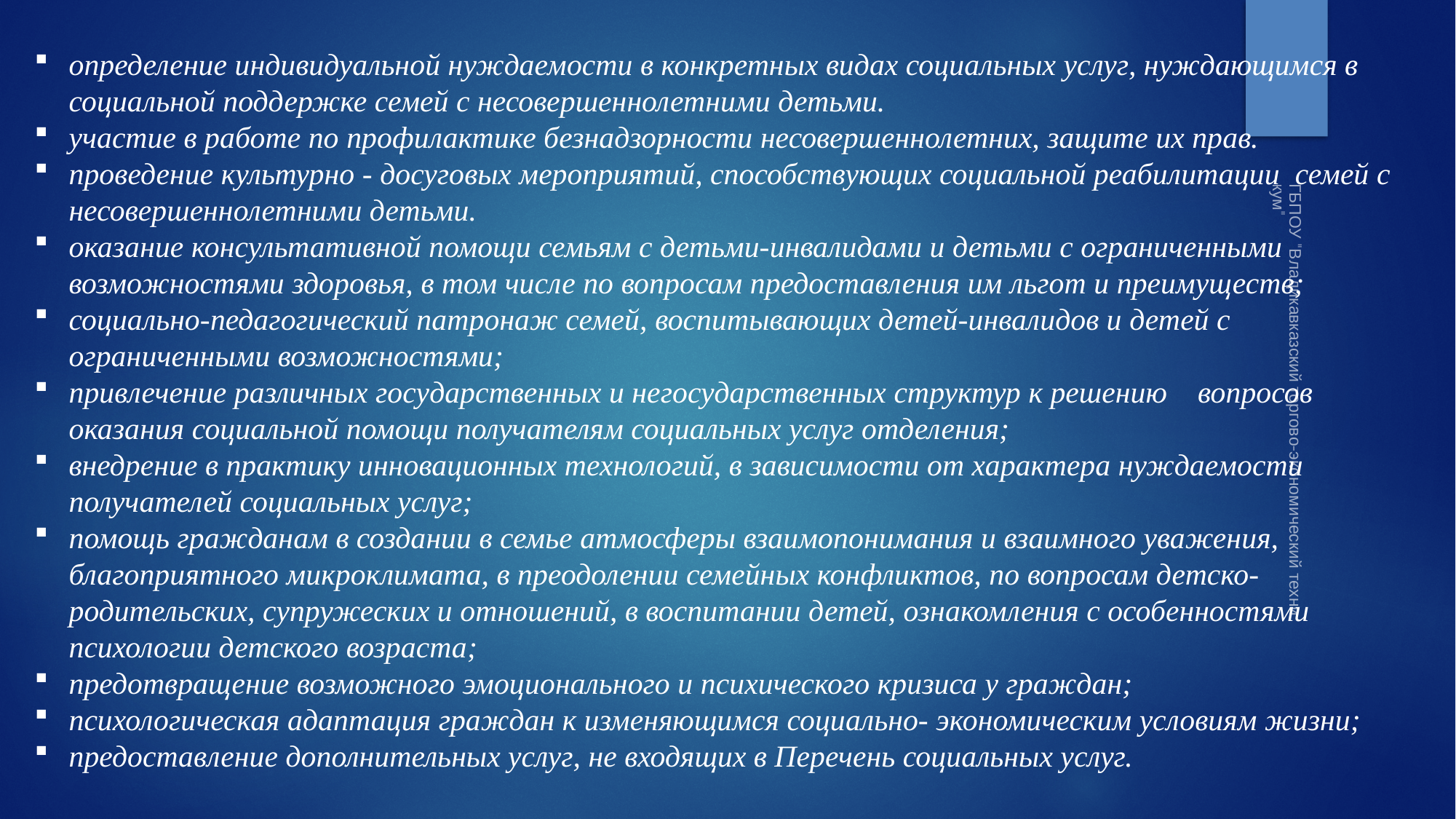

определение индивидуальной нуждаемости в конкретных видах социальных услуг, нуждающимся в социальной поддержке семей с несовершеннолетними детьми.
участие в работе по профилактике безнадзорности несовершеннолетних, защите их прав.
проведение культурно - досуговых мероприятий, способствующих социальной реабилитации  семей с несовершеннолетними детьми.
оказание консультативной помощи семьям с детьми-инвалидами и детьми с ограниченными возможностями здоровья, в том числе по вопросам предоставления им льгот и преимуществ;
социально-педагогический патронаж семей, воспитывающих детей-инвалидов и детей с ограниченными возможностями;
привлечение различных государственных и негосударственных структур к решению    вопросов оказания социальной помощи получателям социальных услуг отделения;
внедрение в практику инновационных технологий, в зависимости от характера нуждаемости получателей социальных услуг;
помощь гражданам в создании в семье атмосферы взаимопонимания и взаимного уважения, благоприятного микроклимата, в преодолении семейных конфликтов, по вопросам детско-родительских, супружеских и отношений, в воспитании детей, ознакомления с особенностями психологии детского возраста;
предотвращение возможного эмоционального и психического кризиса у граждан;
психологическая адаптация граждан к изменяющимся социально- экономическим условиям жизни;
предоставление дополнительных услуг, не входящих в Перечень социальных услуг.

ГБПОУ "Владикавказский торгово-экономический техникум"